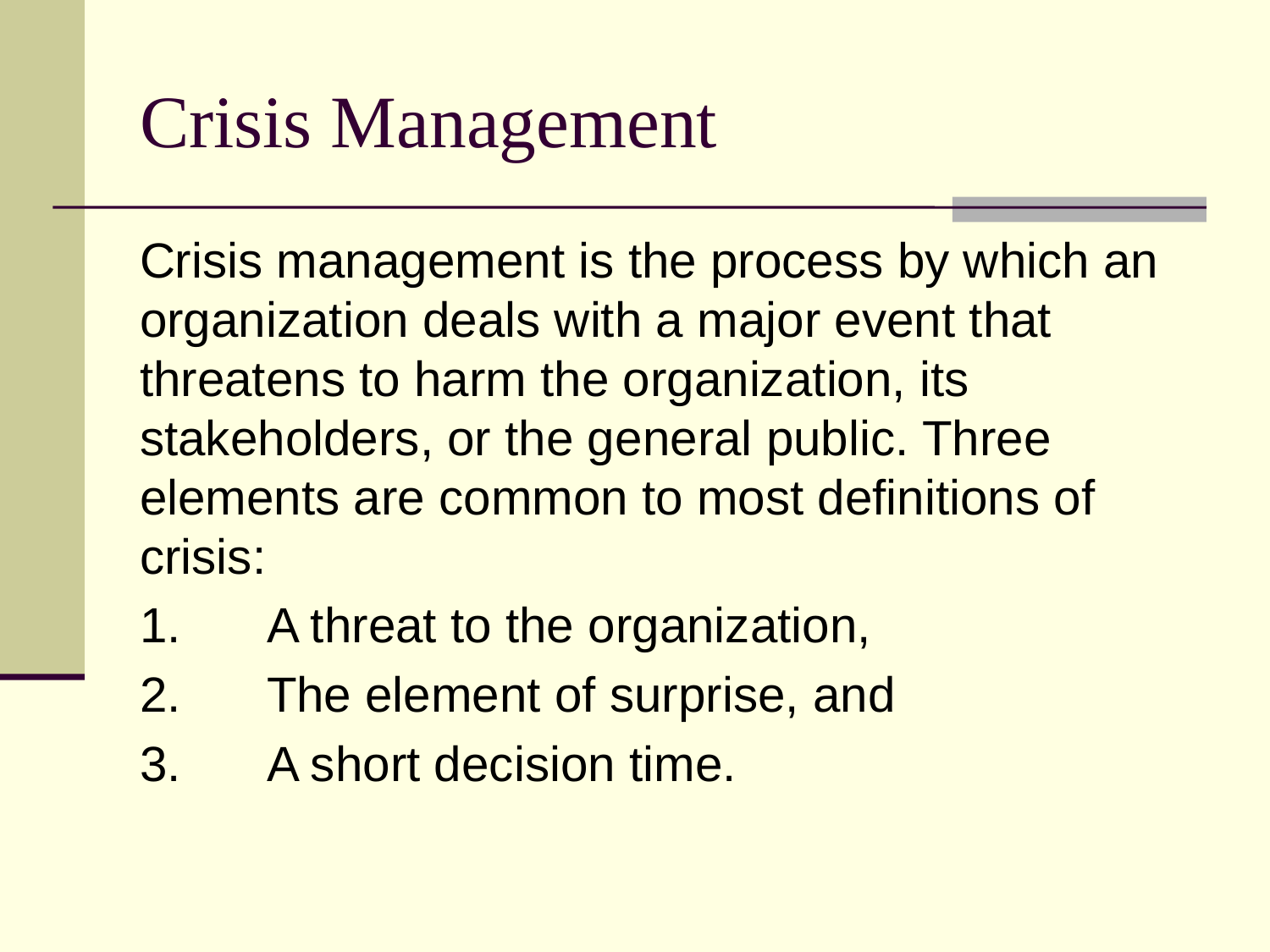

# Crisis Management
Crisis management is the process by which an organization deals with a major event that threatens to harm the organization, its stakeholders, or the general public. Three elements are common to most definitions of crisis:
1.	A threat to the organization,
2.	The element of surprise, and
3.	A short decision time.